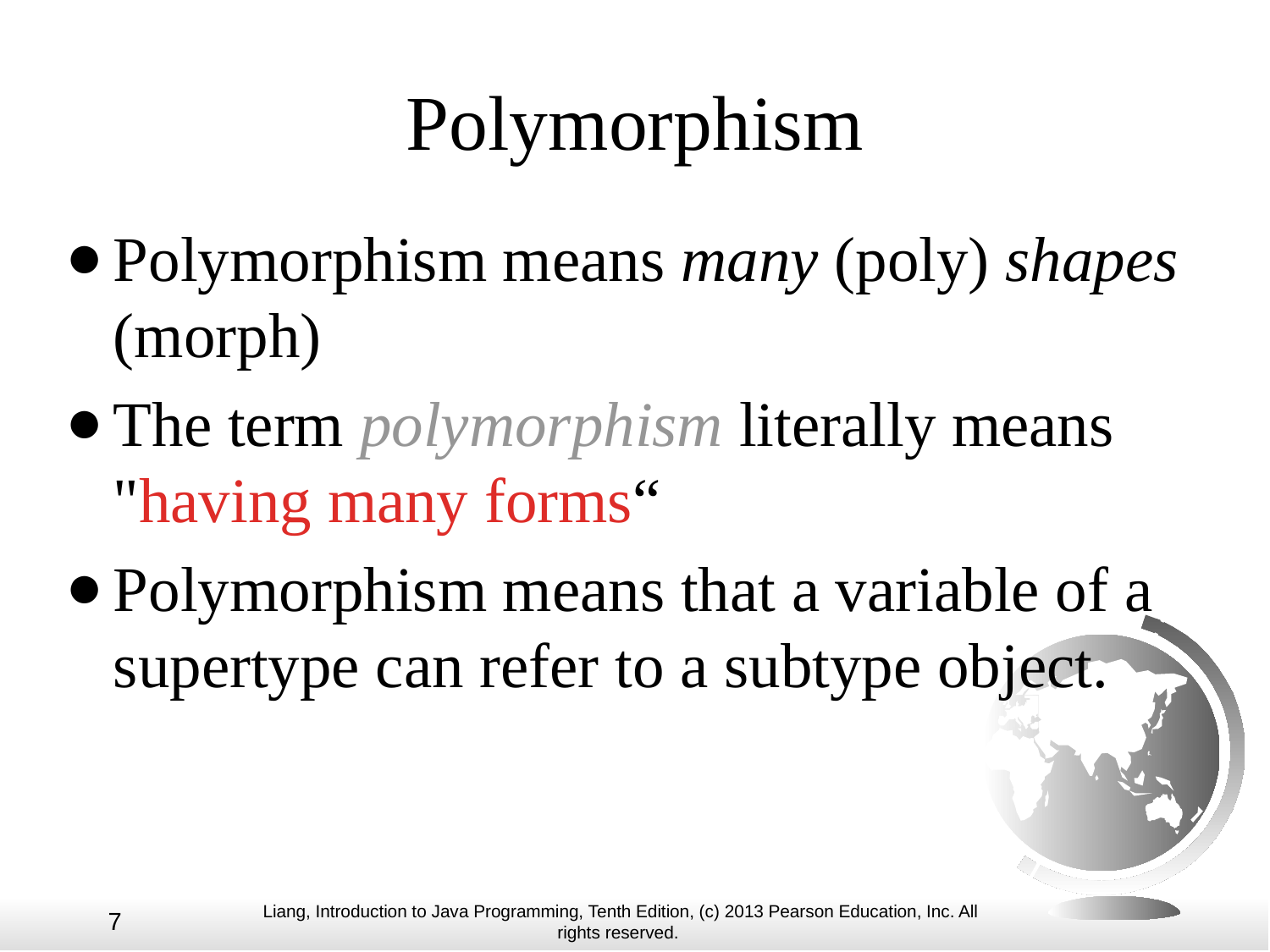

# Polymorphism
Polymorphism means many (poly) shapes (morph)
The term polymorphism literally means "having many forms“
Polymorphism means that a variable of a supertype can refer to a subtype object.

7